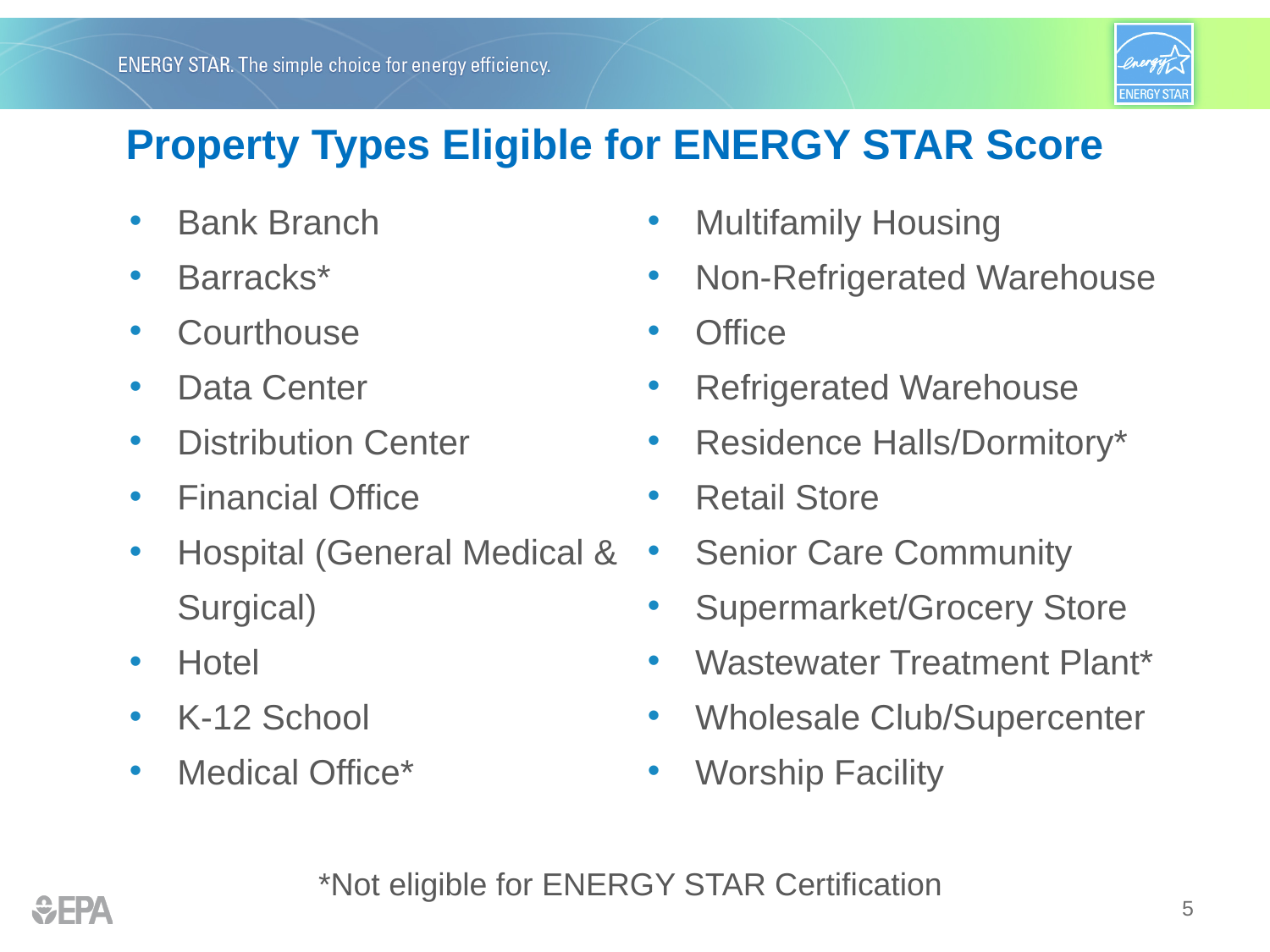

# Property Types Eligible for ENERGY STAR Score
Bank Branch
Barracks*
Courthouse
Data Center
Distribution Center
Financial Office
Hospital (General Medical & Surgical)
Hotel
K-12 School
Medical Office*
Multifamily Housing
Non-Refrigerated Warehouse
Office
Refrigerated Warehouse
Residence Halls/Dormitory*
Retail Store
Senior Care Community
Supermarket/Grocery Store
Wastewater Treatment Plant*
Wholesale Club/Supercenter
Worship Facility
*Not eligible for ENERGY STAR Certification
5